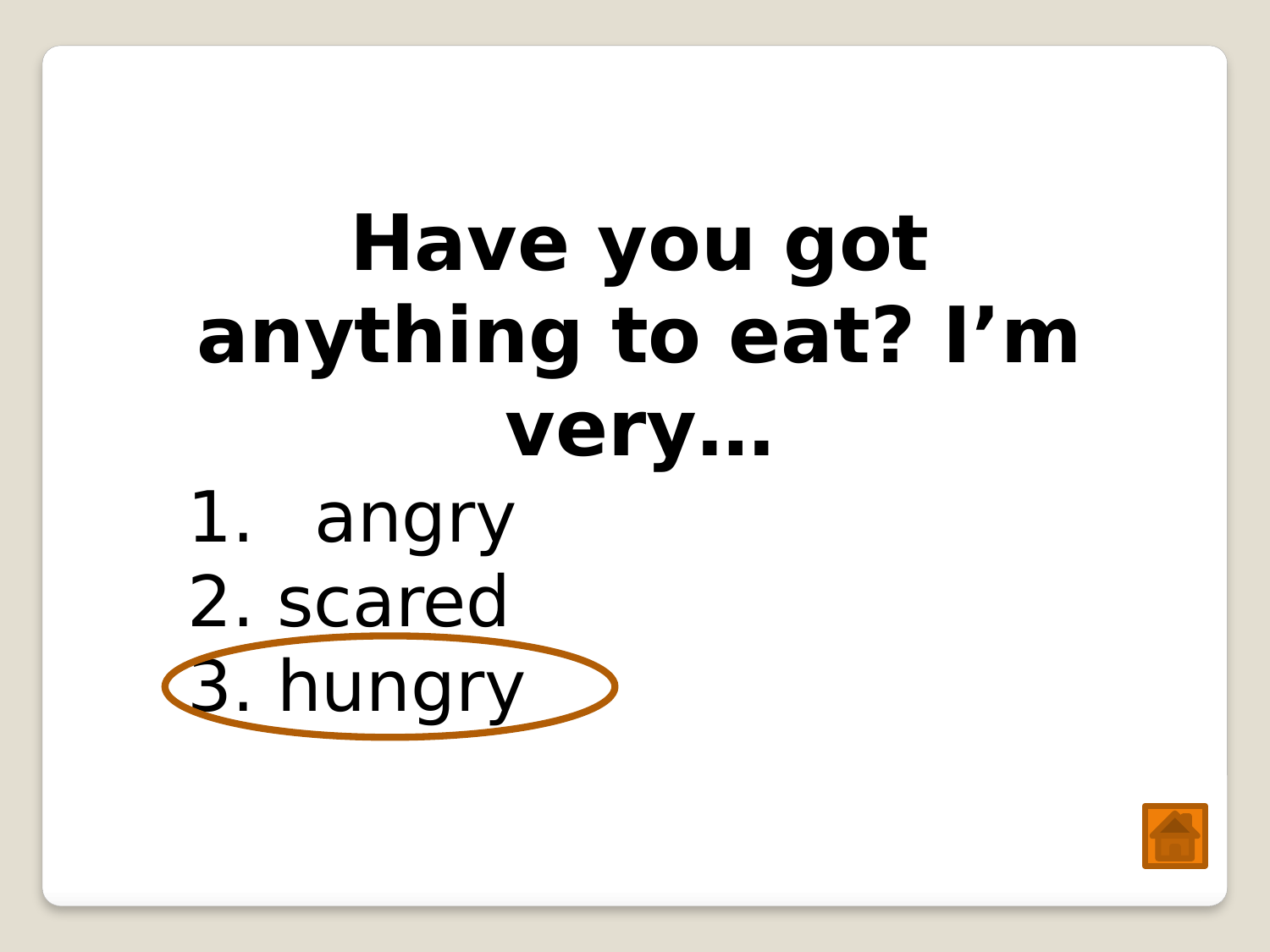

Have you got anything to eat? I’m very…
angry
2. scared
3. hungry